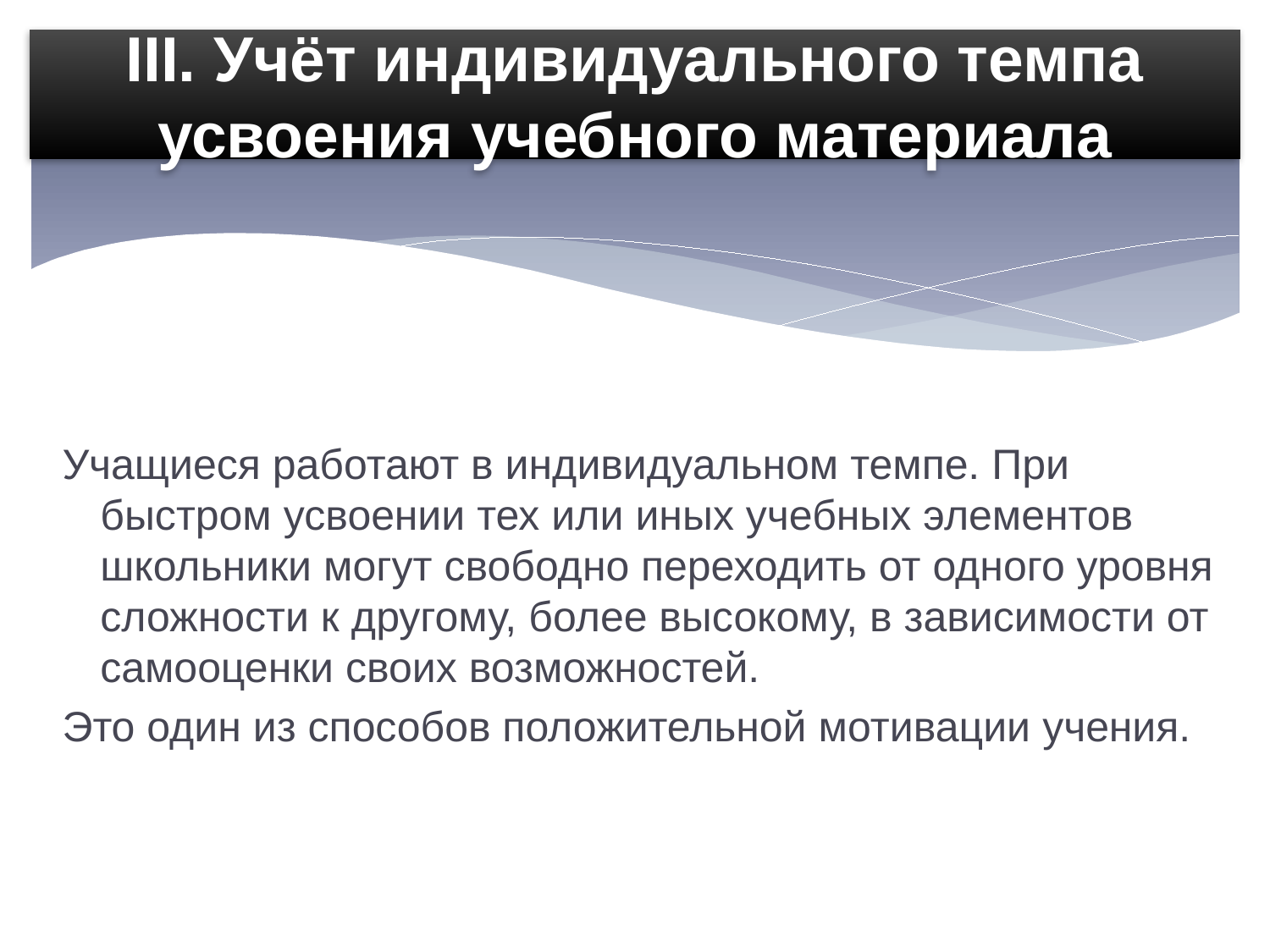

# III. Учёт индивидуального темпа усвоения учебного материала

Учащиеся работают в индивидуальном темпе. При быстром усвоении тех или иных учебных элементов школьники могут свободно переходить от одного уровня сложности к другому, более высокому, в зависимости от самооценки своих возможностей.
Это один из способов положительной мотивации учения.